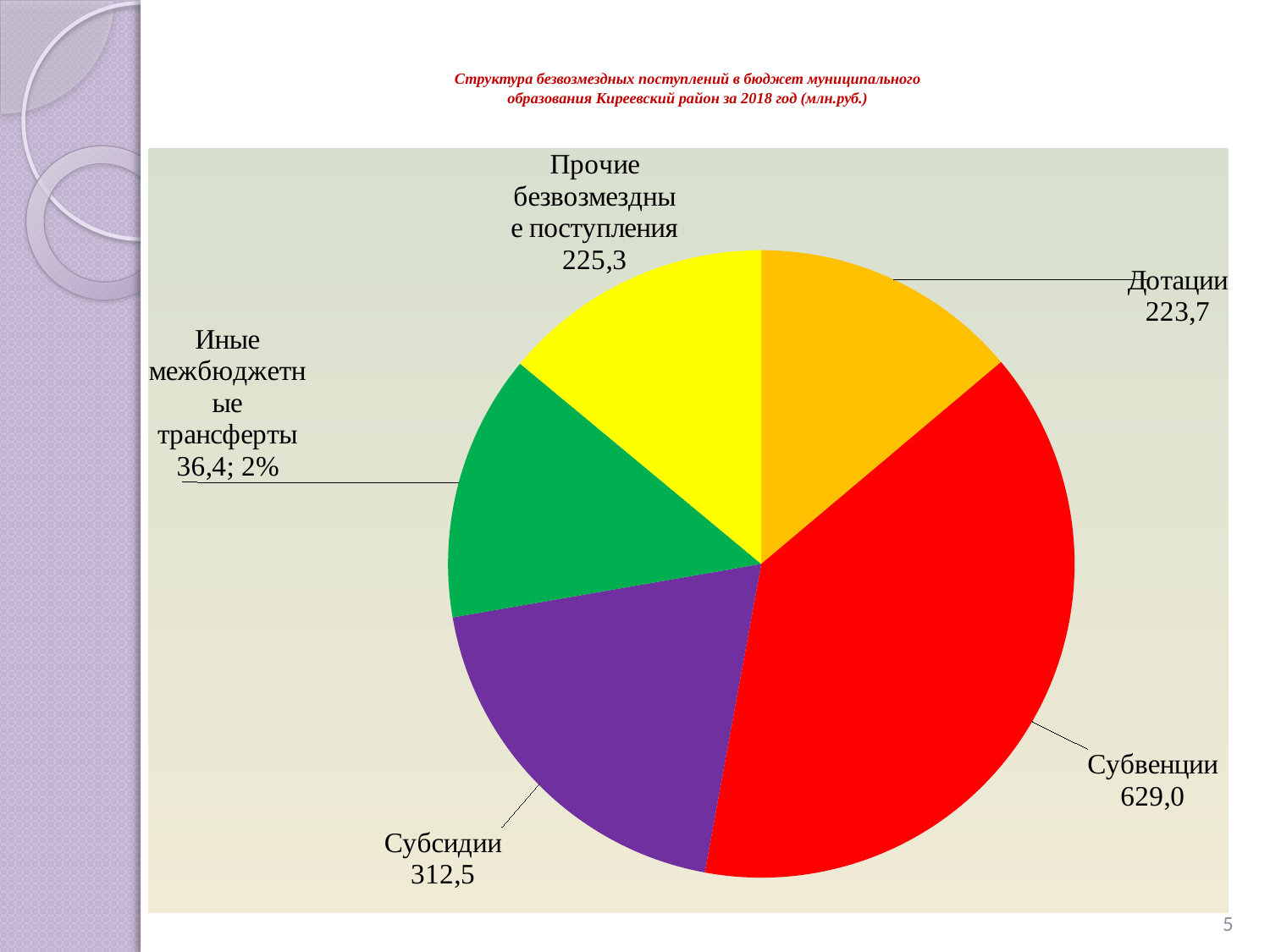

# Структура безвозмездных поступлений в бюджет муниципального образования Киреевский район за 2018 год (млн.руб.)

### Chart

| Category | Столбец1 |
|---|---|
| Дотации | 223.7 |
| Субвенции | 629.0 |
| Субсидии | 312.5 |
| Иные межбюджетные трансферты | 221.7 |
| Прочие безвозмездные поступления | 225.4 |
5